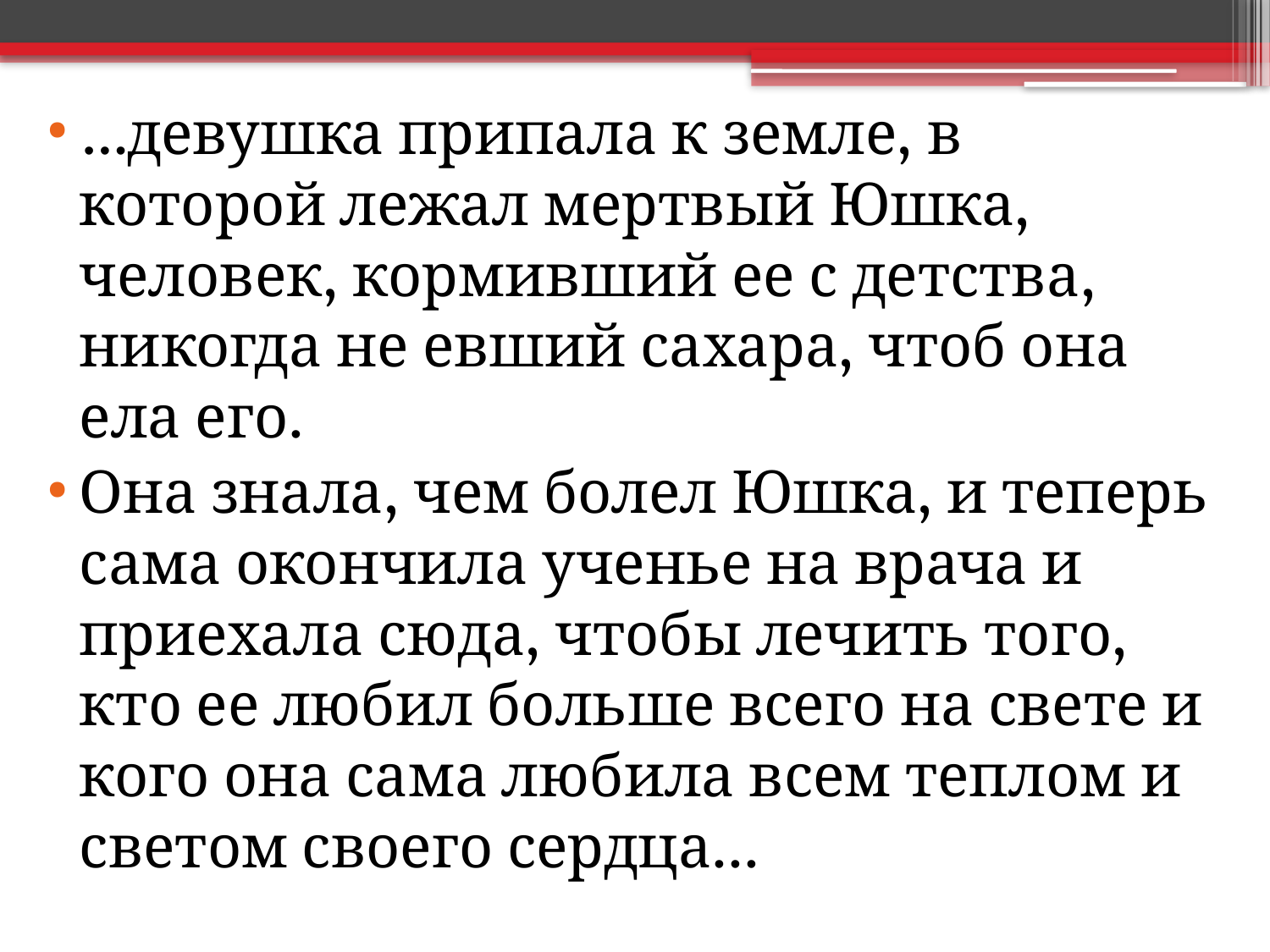

…девушка припала к земле, в которой лежал мертвый Юшка, человек, кормивший ее с детства, никогда не евший сахара, чтоб она ела его.
Она знала, чем болел Юшка, и теперь сама окончила ученье на врача и приехала сюда, чтобы лечить того, кто ее любил больше всего на свете и кого она сама любила всем теплом и светом своего сердца...